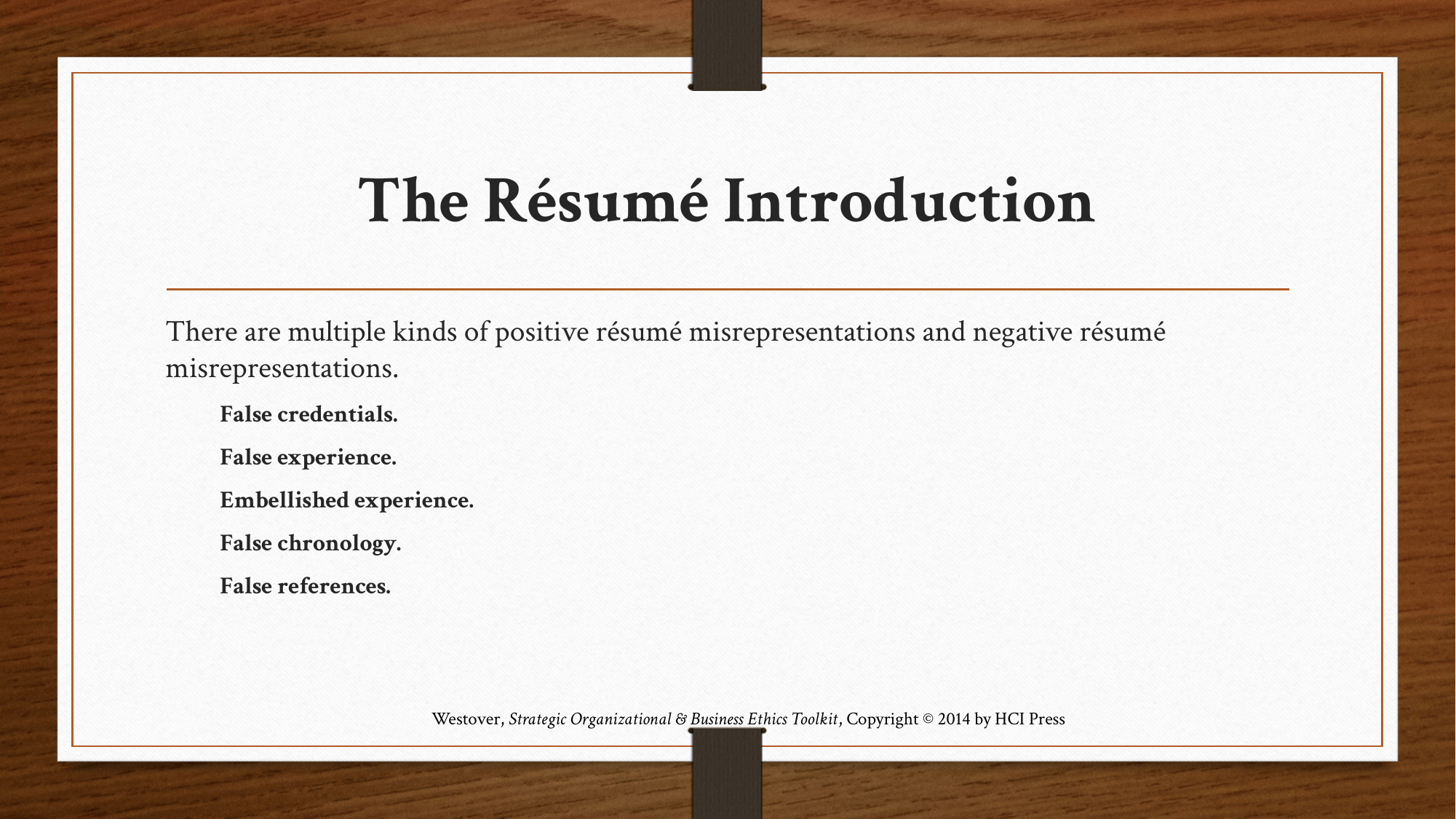

# The Résumé Introduction
There are multiple kinds of positive résumé misrepresentations and negative résumé misrepresentations.
False credentials.
False experience.
Embellished experience.
False chronology.
False references.
Westover, Strategic Organizational & Business Ethics Toolkit, Copyright © 2014 by HCI Press